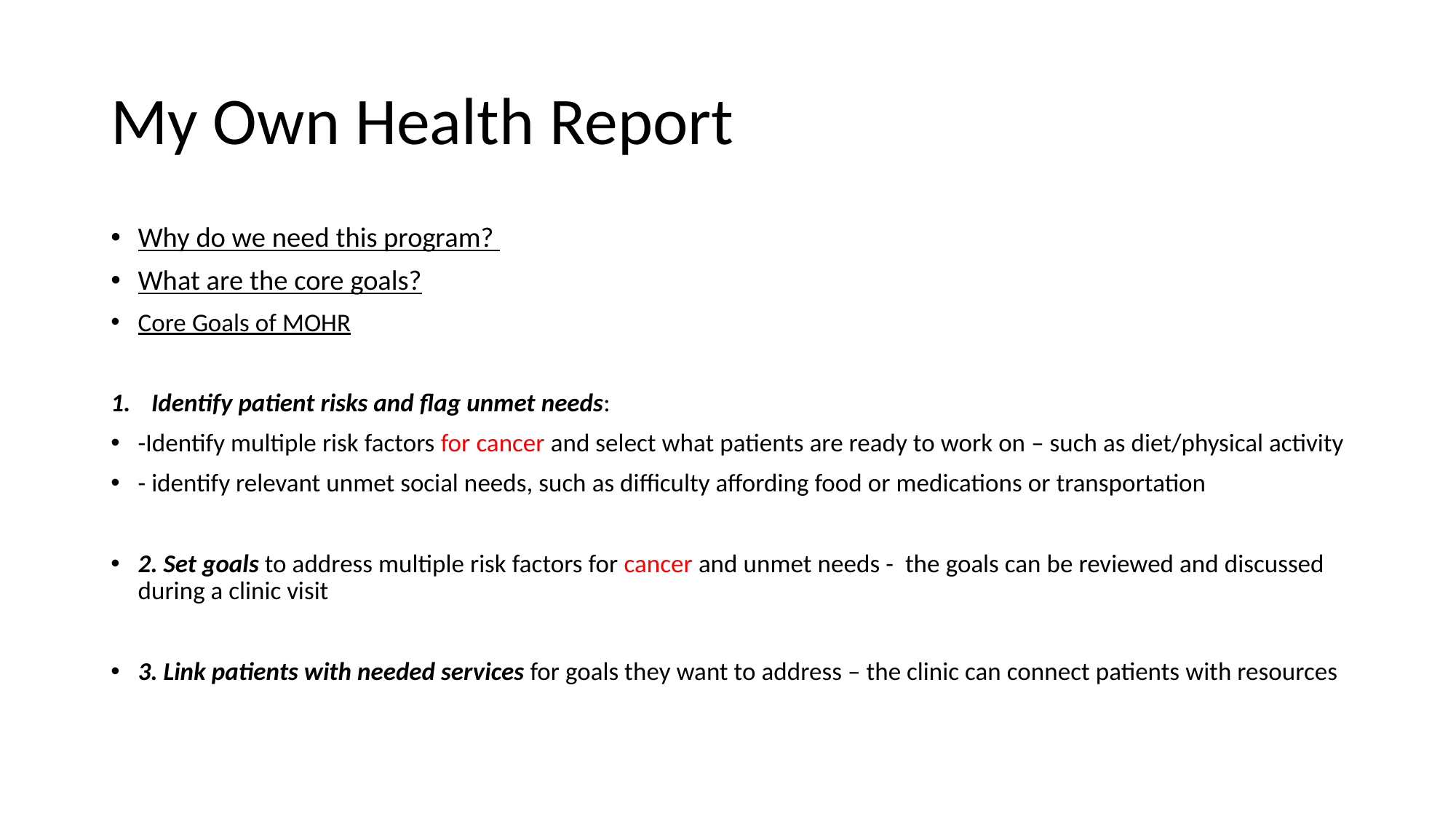

# My Own Health Report
Why do we need this program?
What are the core goals?
Core Goals of MOHR

Identify patient risks and flag unmet needs:
-Identify multiple risk factors for cancer and select what patients are ready to work on – such as diet/physical activity
- identify relevant unmet social needs, such as difficulty affording food or medications or transportation

2. Set goals to address multiple risk factors for cancer and unmet needs -  the goals can be reviewed and discussed during a clinic visit

3. Link patients with needed services for goals they want to address – the clinic can connect patients with resources